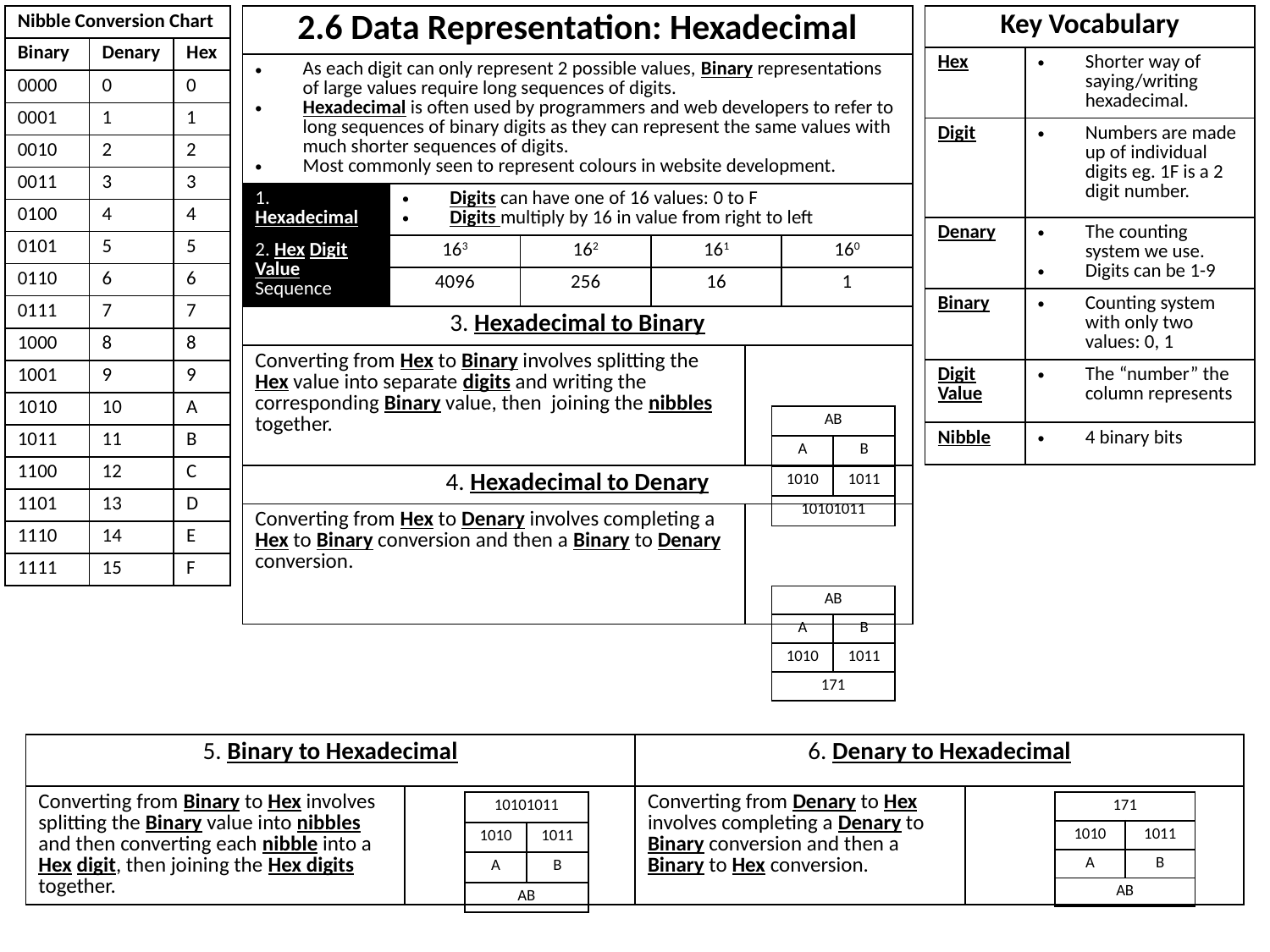

| Nibble Conversion Chart |  |  |
| --- | --- | --- |
| Binary | Denary | Hex |
| 0000 | 0 | 0 |
| 0001 | 1 | 1 |
| 0010 | 2 | 2 |
| 0011 | 3 | 3 |
| 0100 | 4 | 4 |
| 0101 | 5 | 5 |
| 0110 | 6 | 6 |
| 0111 | 7 | 7 |
| 1000 | 8 | 8 |
| 1001 | 9 | 9 |
| 1010 | 10 | A |
| 1011 | 11 | B |
| 1100 | 12 | C |
| 1101 | 13 | D |
| 1110 | 14 | E |
| 1111 | 15 | F |
| 2.6 Data Representation: Hexadecimal |  |  |  |  |  |
| --- | --- | --- | --- | --- | --- |
| As each digit can only represent 2 possible values, Binary representations of large values require long sequences of digits. Hexadecimal is often used by programmers and web developers to refer to long sequences of binary digits as they can represent the same values with much shorter sequences of digits. Most commonly seen to represent colours in website development. |  |  |  |  |  |
| 1. Hexadecimal | Digits can have one of 16 values: 0 to F Digits multiply by 16 in value from right to left |  |  |  |  |
| 2. Hex Digit Value Sequence | 163 | 162 | 161 |  | 160 |
|  | 4096 | 256 | 16 |  | 1 |
| 3. Hexadecimal to Binary |  |  |  |  |  |
| Converting from Hex to Binary involves splitting the Hex value into separate digits and writing the corresponding Binary value, then joining the nibbles together. |  |  |  |  |  |
| 4. Hexadecimal to Denary |  |  |  |  |  |
| Converting from Hex to Denary involves completing a Hex to Binary conversion and then a Binary to Denary conversion. |  |  |  |  |  |
| Key Vocabulary |  |
| --- | --- |
| Hex | Shorter way of saying/writing hexadecimal. |
| Digit | Numbers are made up of individual digits eg. 1F is a 2 digit number. |
| Denary | The counting system we use. Digits can be 1-9 |
| Binary | Counting system with only two values: 0, 1 |
| Digit Value | The “number” the column represents |
| Nibble | 4 binary bits |
| AB |  |
| --- | --- |
| A | B |
| 1010 | 1011 |
| 10101011 |  |
| AB |  |
| --- | --- |
| A | B |
| 1010 | 1011 |
| 171 |  |
| 5. Binary to Hexadecimal |  | 6. Denary to Hexadecimal |  |
| --- | --- | --- | --- |
| Converting from Binary to Hex involves splitting the Binary value into nibbles and then converting each nibble into a Hex digit, then joining the Hex digits together. |  | Converting from Denary to Hex involves completing a Denary to Binary conversion and then a Binary to Hex conversion. |  |
| 171 |  |
| --- | --- |
| 1010 | 1011 |
| A | B |
| AB |  |
| 10101011 |  |
| --- | --- |
| 1010 | 1011 |
| A | B |
| AB |  |